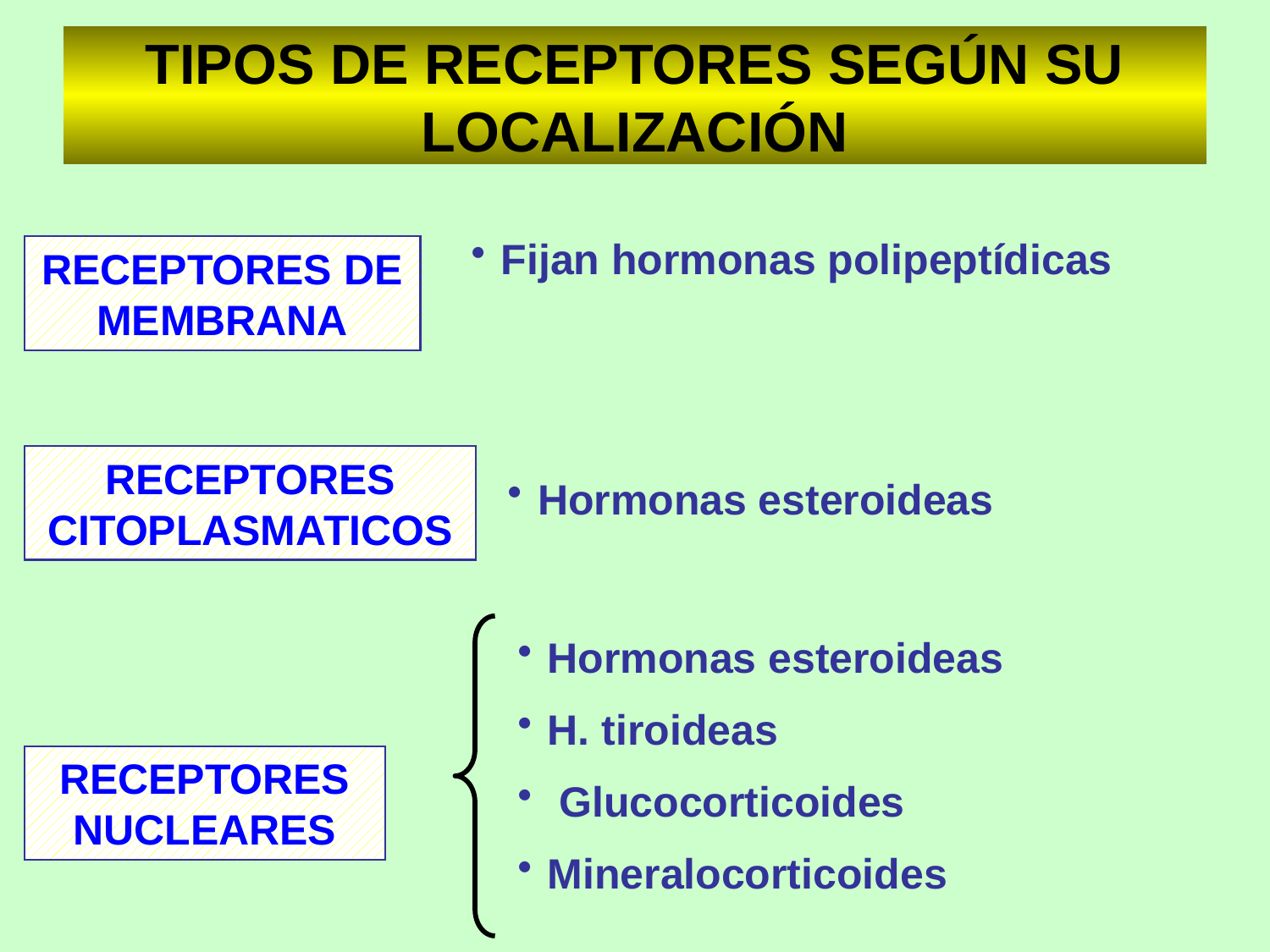

# TIPOS DE RECEPTORES SEGÚN SU LOCALIZACIÓN
Fijan hormonas polipeptídicas

RECEPTORES DE MEMBRANA
RECEPTORES CITOPLASMATICOS
Hormonas esteroideas

Hormonas esteroideas
H. tiroideas
 Glucocorticoides
Mineralocorticoides
RECEPTORES NUCLEARES